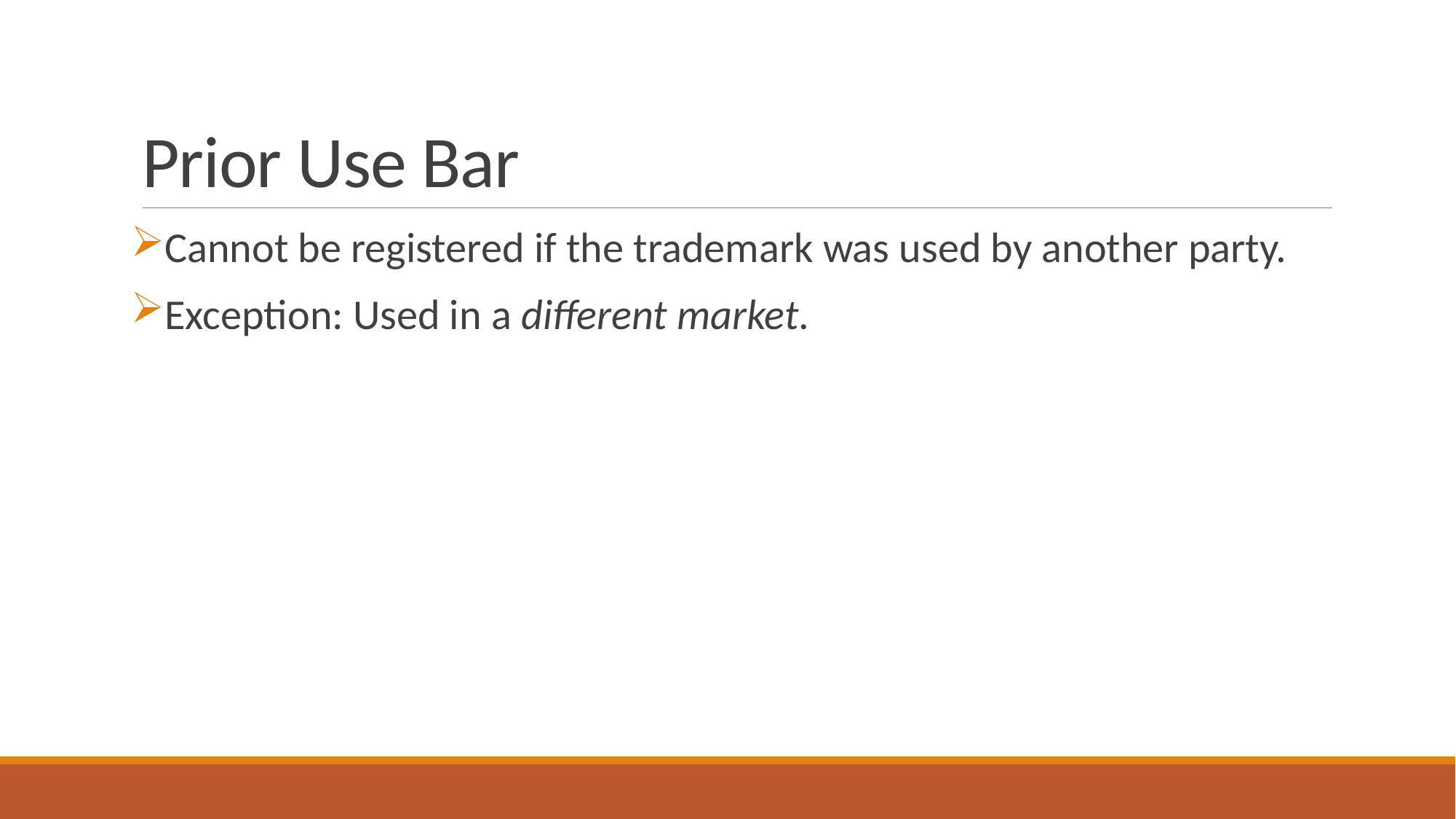

# Prior Use Bar
Cannot be registered if the trademark was used by another party.
Exception: Used in a different market.